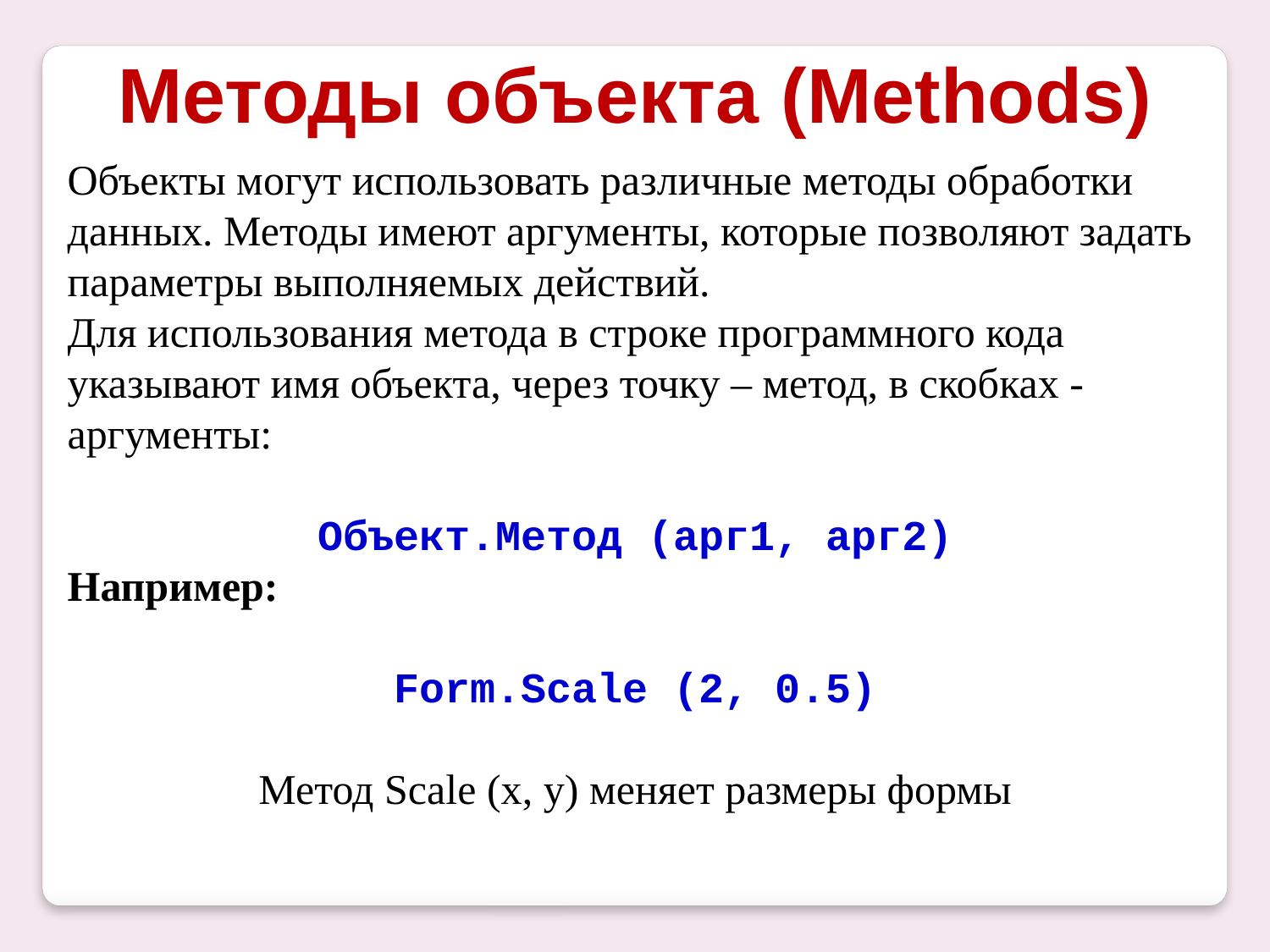

Методы объекта (Methods)
Объекты могут использовать различные методы обработки данных. Методы имеют аргументы, которые позволяют задать параметры выполняемых действий.
Для использования метода в строке программного кода указывают имя объекта, через точку – метод, в скобках - аргументы:

Объект.Метод (арг1, арг2)
Например:

Form.Scale (2, 0.5)

Метод Scale (x, y) меняет размеры формы